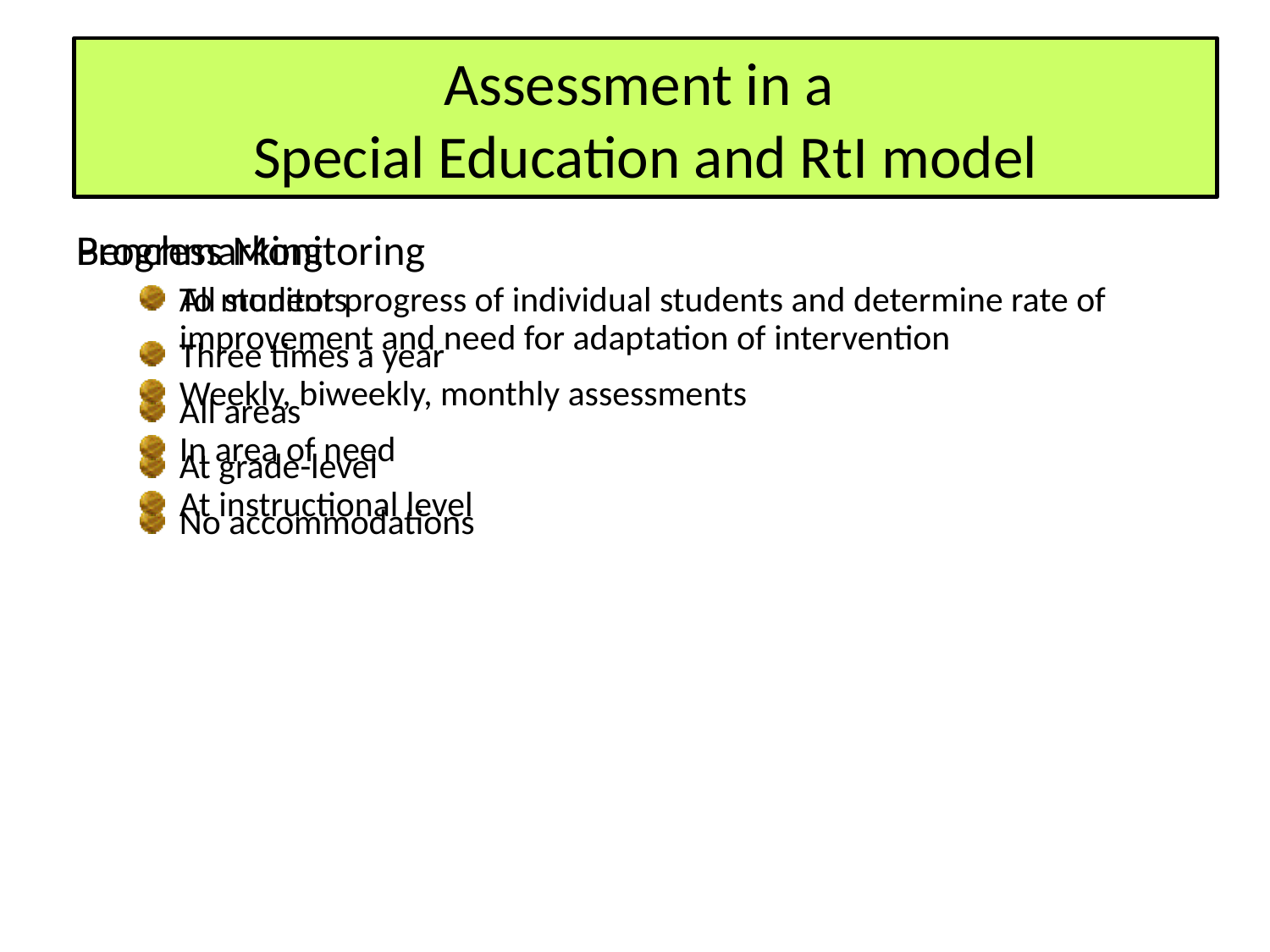

Assessment in a
Special Education and RtI model
#
Benchmarking
All students
Three times a year
All areas
At grade-level
No accommodations
Progress Monitoring
To monitor progress of individual students and determine rate of improvement and need for adaptation of intervention
Weekly, biweekly, monthly assessments
In area of need
At instructional level